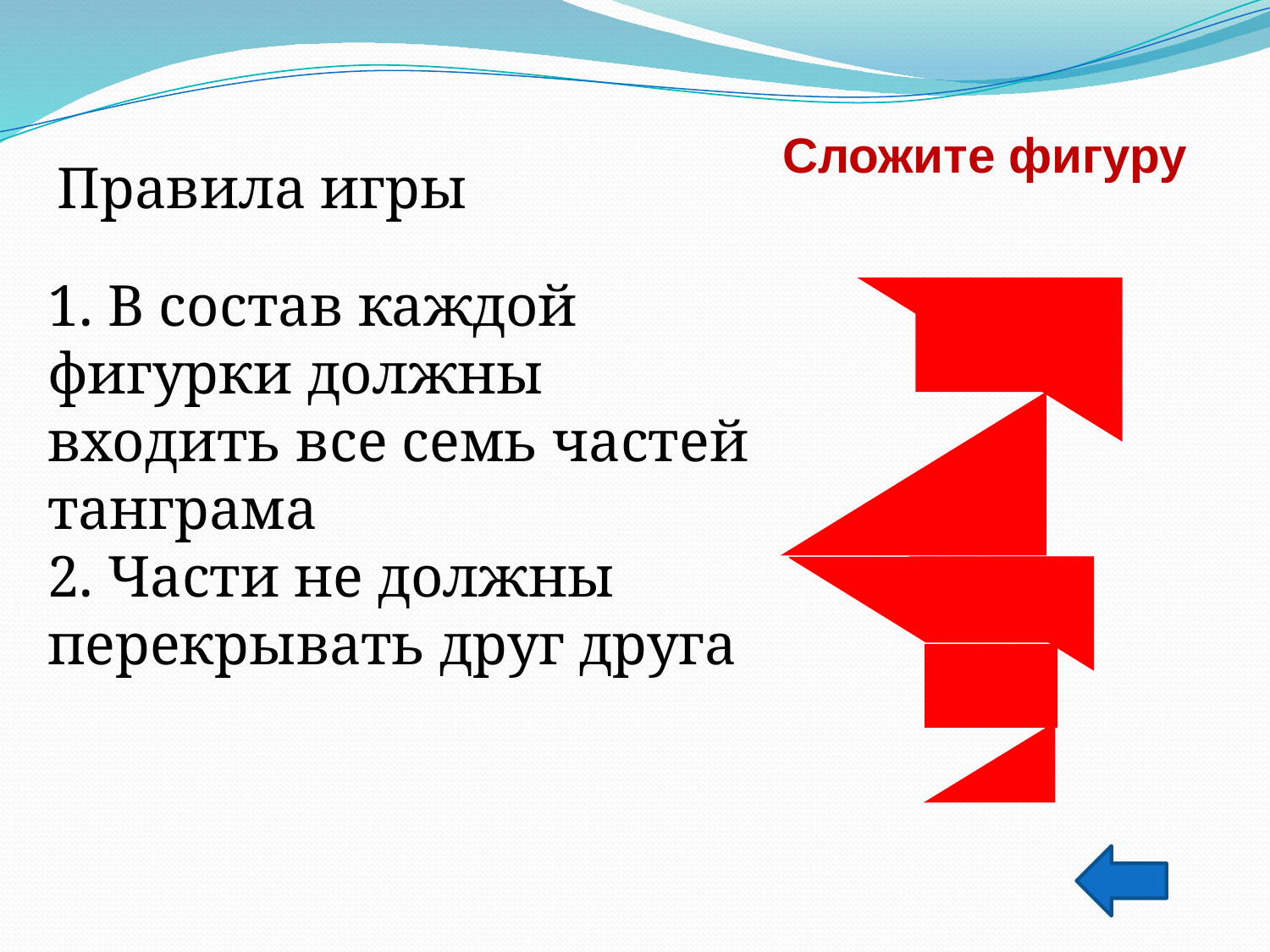

Сложите фигуру
Правила игры
1. В состав каждой фигурки должны входить все семь частей танграма
2. Части не должны перекрывать друг друга